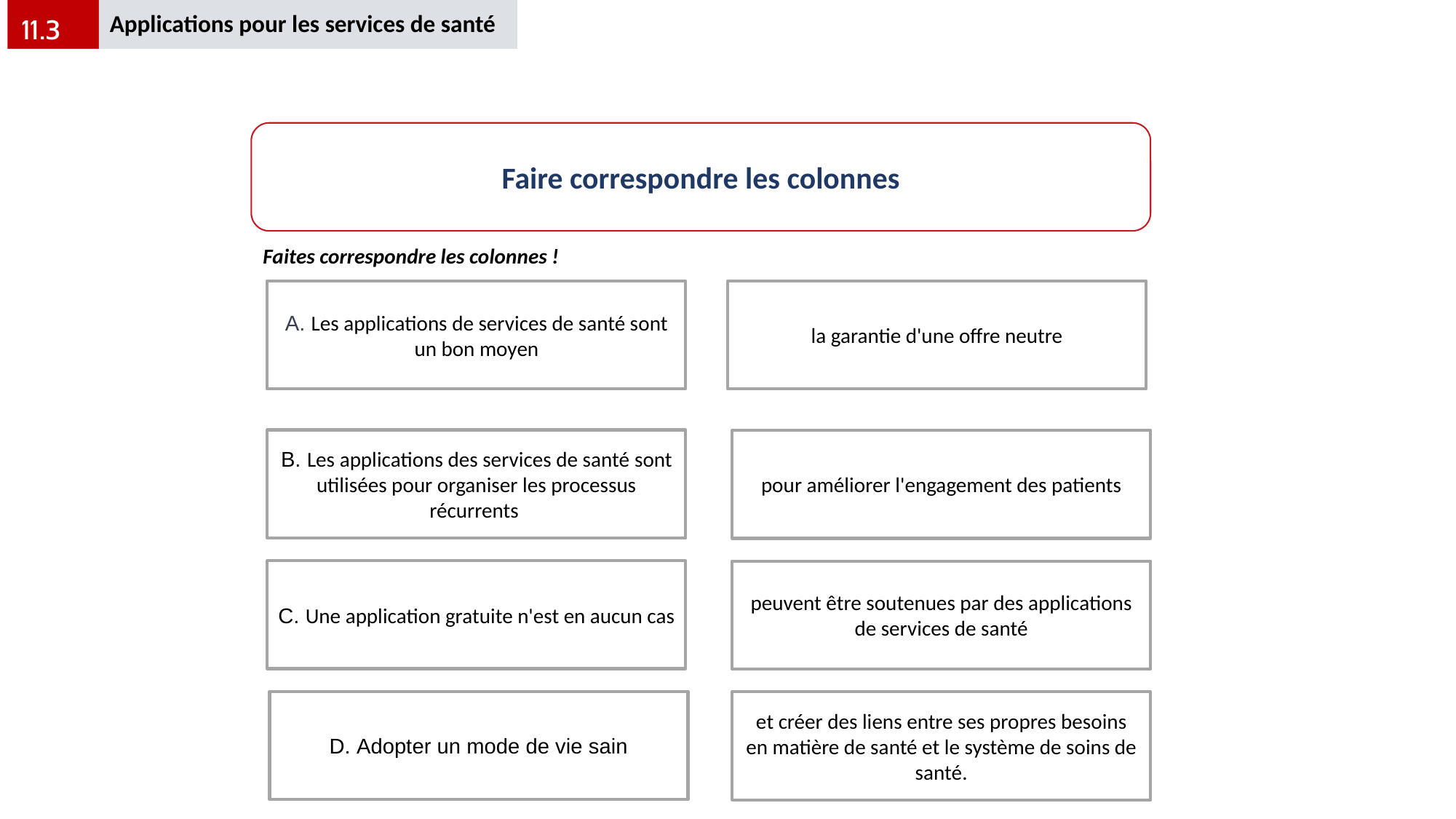

Applications pour les services de santé
11.3
Faire correspondre les colonnes
Faites correspondre les colonnes !
A. Les applications de services de santé sont un bon moyen
la garantie d'une offre neutre
B. Les applications des services de santé sont utilisées pour organiser les processus récurrents
pour améliorer l'engagement des patients
C. Une application gratuite n'est en aucun cas
peuvent être soutenues par des applications de services de santé
D. Adopter un mode de vie sain
et créer des liens entre ses propres besoins en matière de santé et le système de soins de santé.